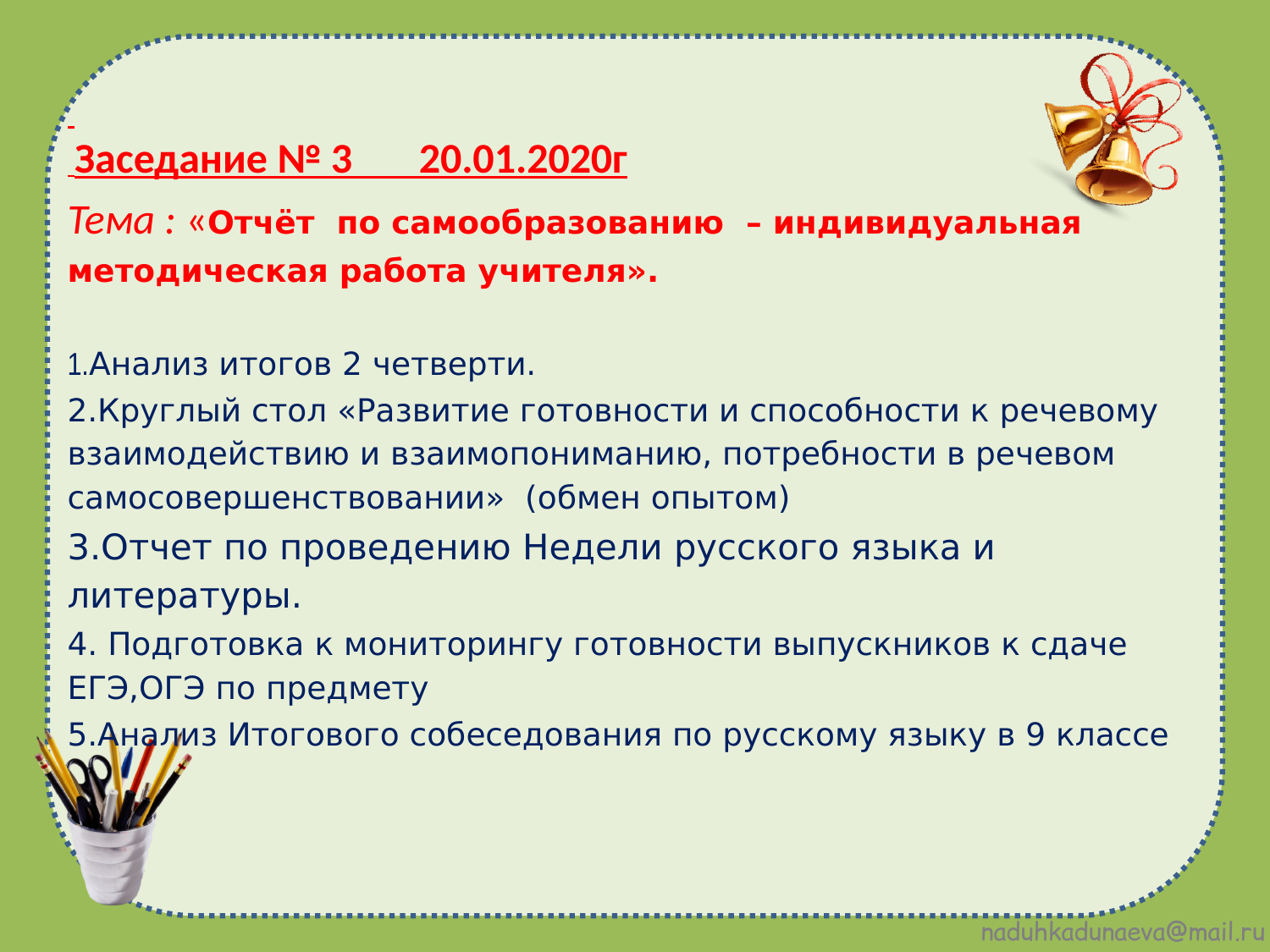

Заседание № 3       20.01.2020г
Тема : «Отчёт  по самообразованию  – индивидуальная
методическая работа учителя».

1.Анализ итогов 2 четверти.
2.Круглый стол «Развитие готовности и способности к речевому взаимодействию и взаимопониманию, потребности в речевом самосовершенствовании»  (обмен опытом)
3.Отчет по проведению Недели русского языка и литературы.
4. Подготовка к мониторингу готовности выпускников к сдаче ЕГЭ,ОГЭ по предмету
5.Анализ Итогового собеседования по русскому языку в 9 классе
|  |  |  |
| --- | --- | --- |